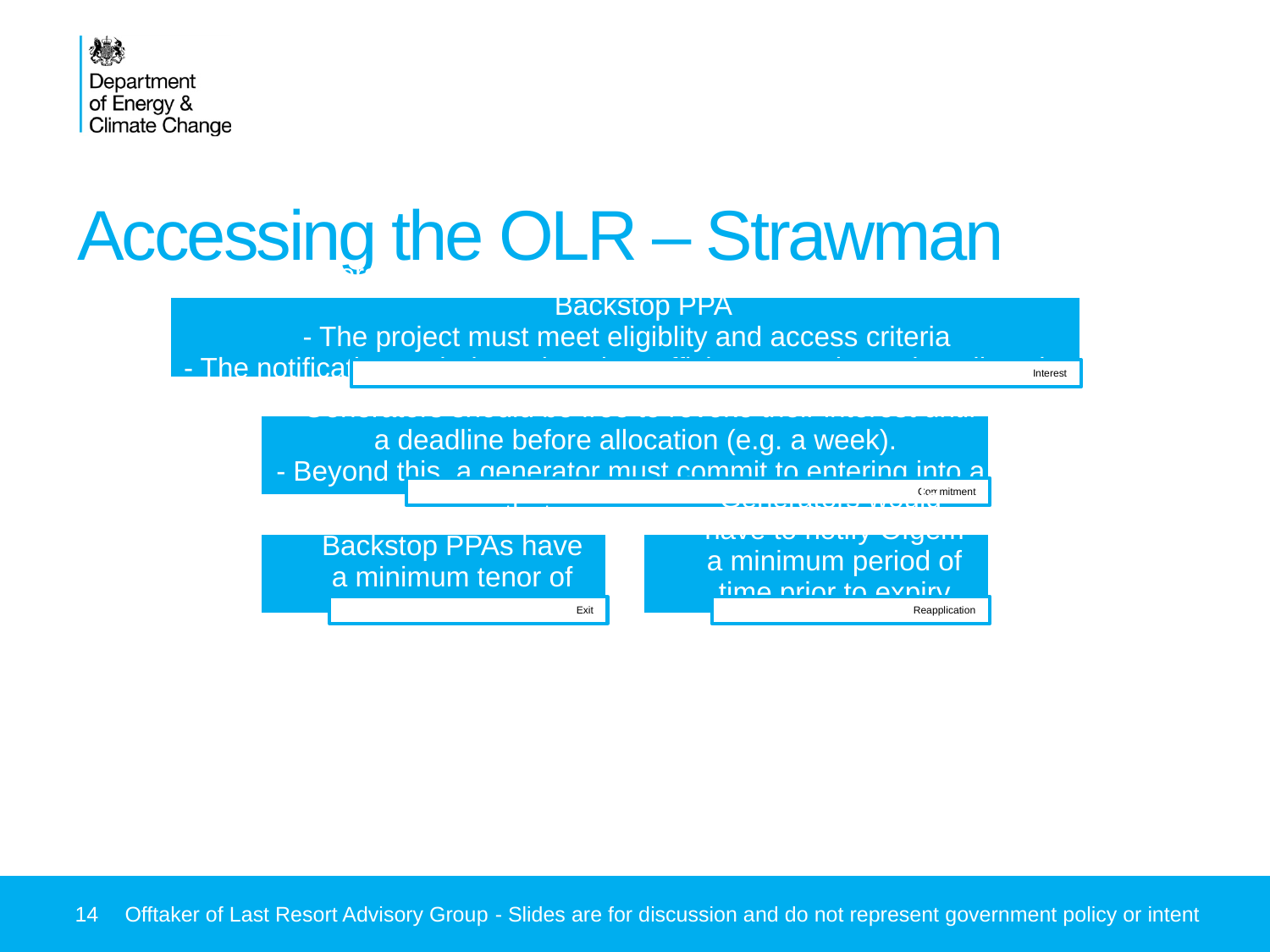

# Accessing the OLR – Strawman
- Generators should be required to give notice of their interest in a Backstop PPA
- The project must meet eligiblity and access criteria
Interest
Commitment
Reapplication
Exit
14
Offtaker of Last Resort Advisory Group - Slides are for discussion and do not represent government policy or intent